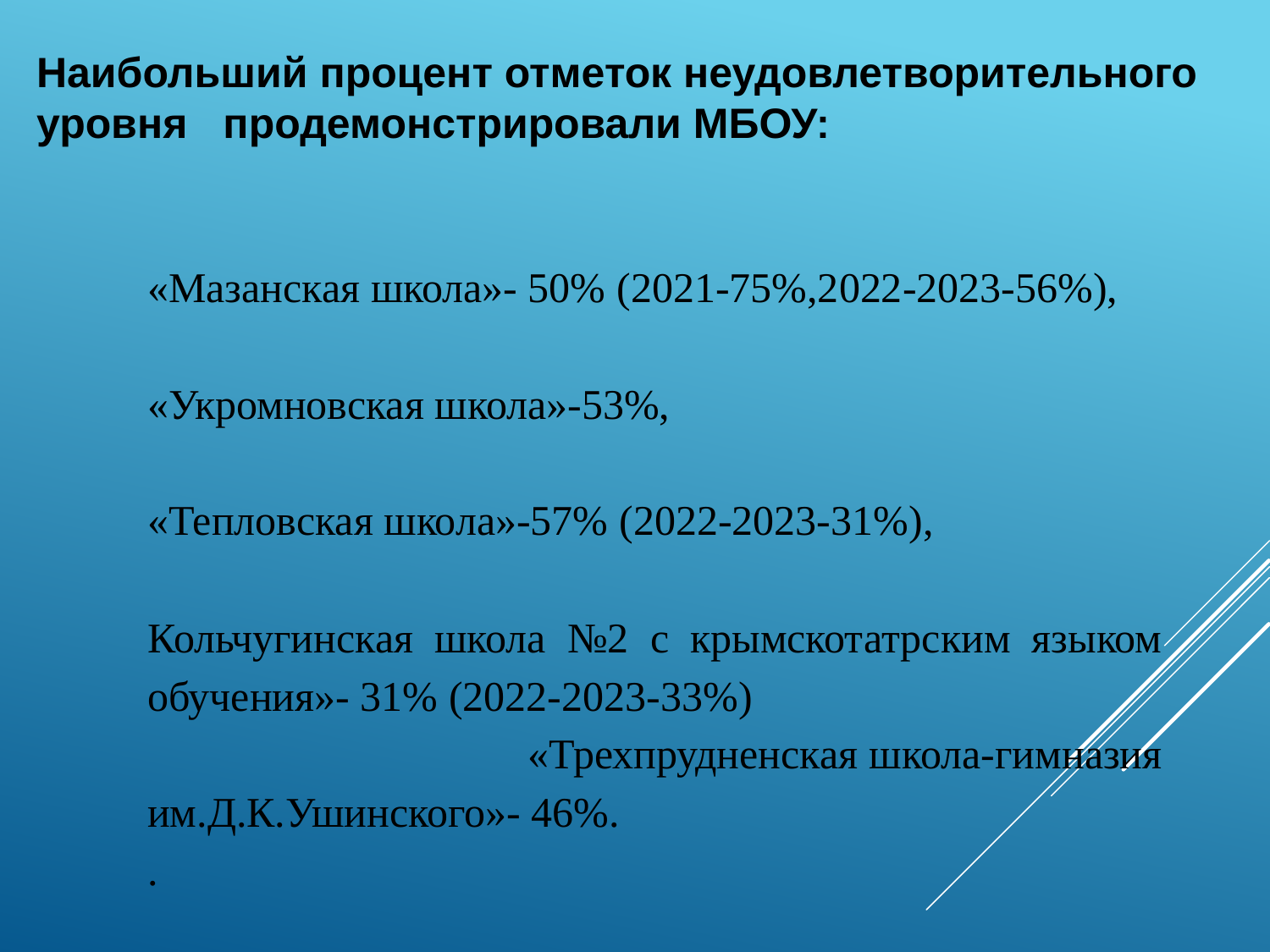

Наибольший процент отметок неудовлетворительного уровня   продемонстрировали МБОУ:

«Мазанская школа»- 50% (2021-75%,2022-2023-56%),

«Укромновская школа»-53%,

«Тепловская школа»-57% (2022-2023-31%),

Кольчугинская школа №2 с крымскотатрским языком обучения»- 31% (2022-2023-33%)
                                 «Трехпрудненская школа-гимназия им.Д.К.Ушинского»- 46%.
.